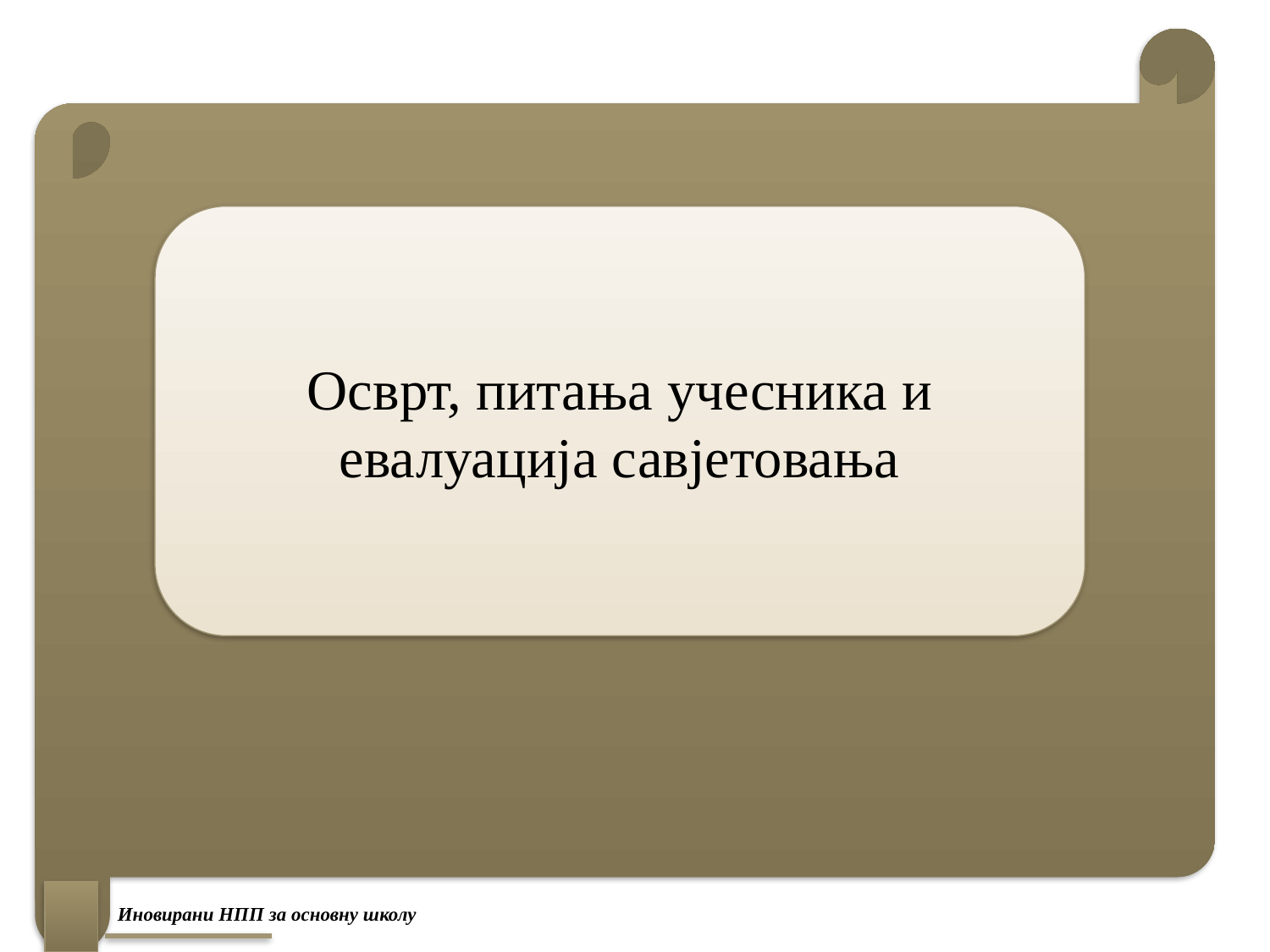

#

Осврт, питања учесника и евалуација савјетовања

Иновирани НПП за основну школу